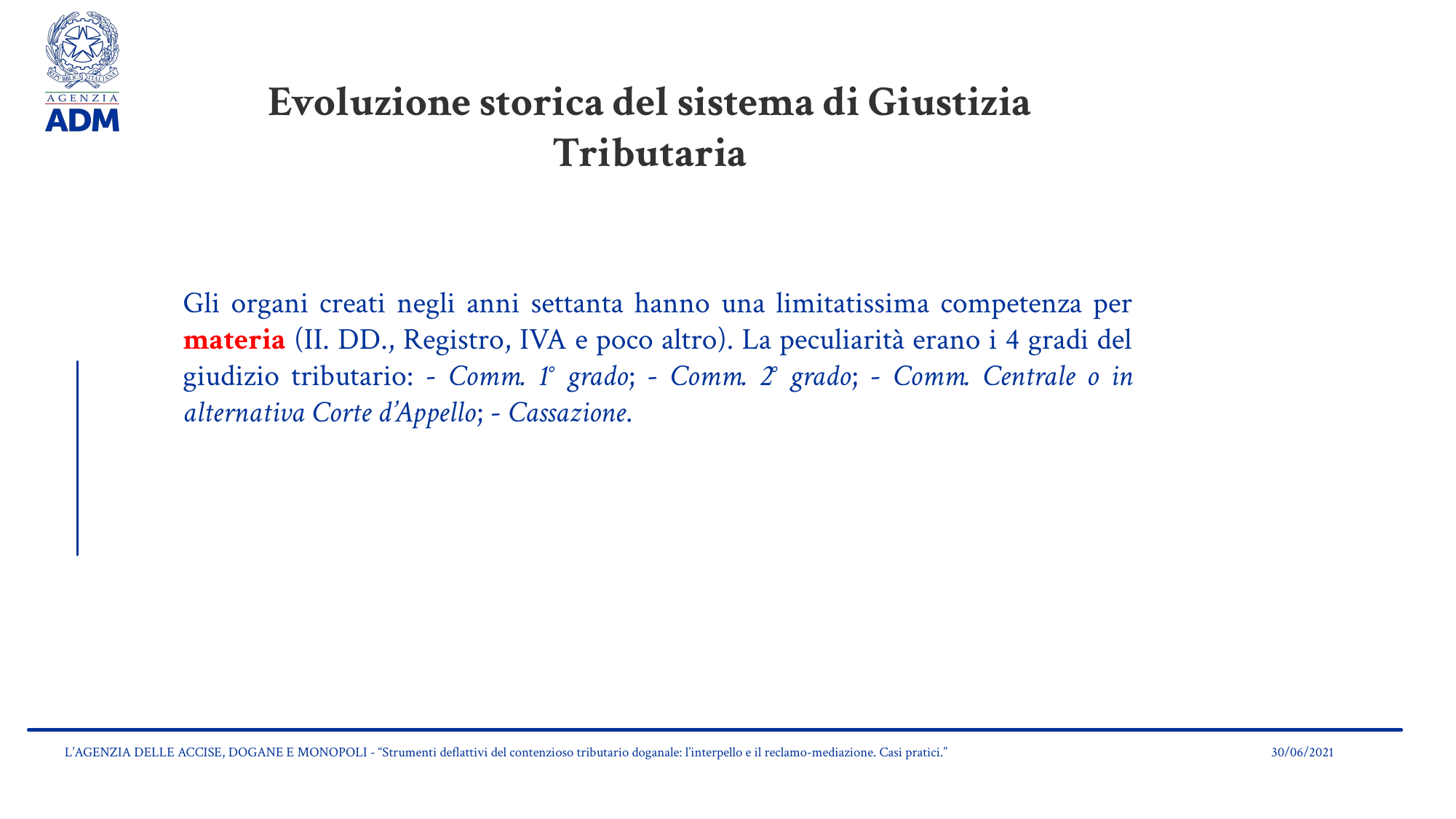

Evoluzione storica del sistema di Giustizia Tributaria
Gli organi creati negli anni settanta hanno una limitatissima competenza per materia (II. DD., Registro, IVA e poco altro). La peculiarità erano i 4 gradi del giudizio tributario: - Comm. 1° grado; - Comm. 2° grado; - Comm. Centrale o in alternativa Corte d’Appello; - Cassazione.
30/06/2021
L’AGENZIA DELLE ACCISE, DOGANE E MONOPOLI - “Strumenti deflattivi del contenzioso tributario doganale: l’interpello e il reclamo-mediazione. Casi pratici.”